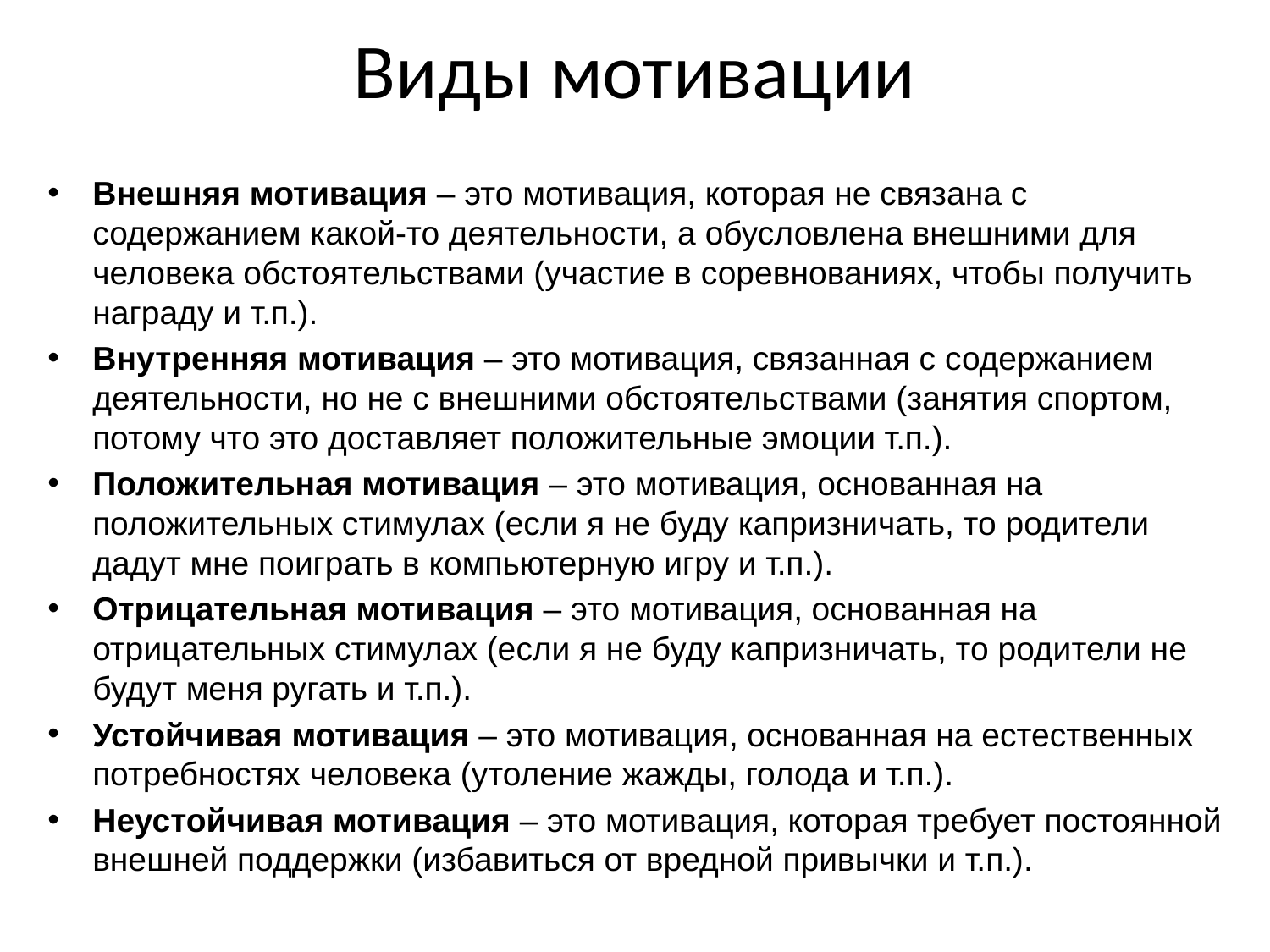

# Виды мотивации
Внешняя мотивация – это мотивация, которая не связана с содержанием какой-то деятельности, а обусловлена внешними для человека обстоятельствами (участие в соревнованиях, чтобы получить награду и т.п.).
Внутренняя мотивация – это мотивация, связанная с содержанием деятельности, но не с внешними обстоятельствами (занятия спортом, потому что это доставляет положительные эмоции т.п.).
Положительная мотивация – это мотивация, основанная на положительных стимулах (если я не буду капризничать, то родители дадут мне поиграть в компьютерную игру и т.п.).
Отрицательная мотивация – это мотивация, основанная на отрицательных стимулах (если я не буду капризничать, то родители не будут меня ругать и т.п.).
Устойчивая мотивация – это мотивация, основанная на естественных потребностях человека (утоление жажды, голода и т.п.).
Неустойчивая мотивация – это мотивация, которая требует постоянной внешней поддержки (избавиться от вредной привычки и т.п.).